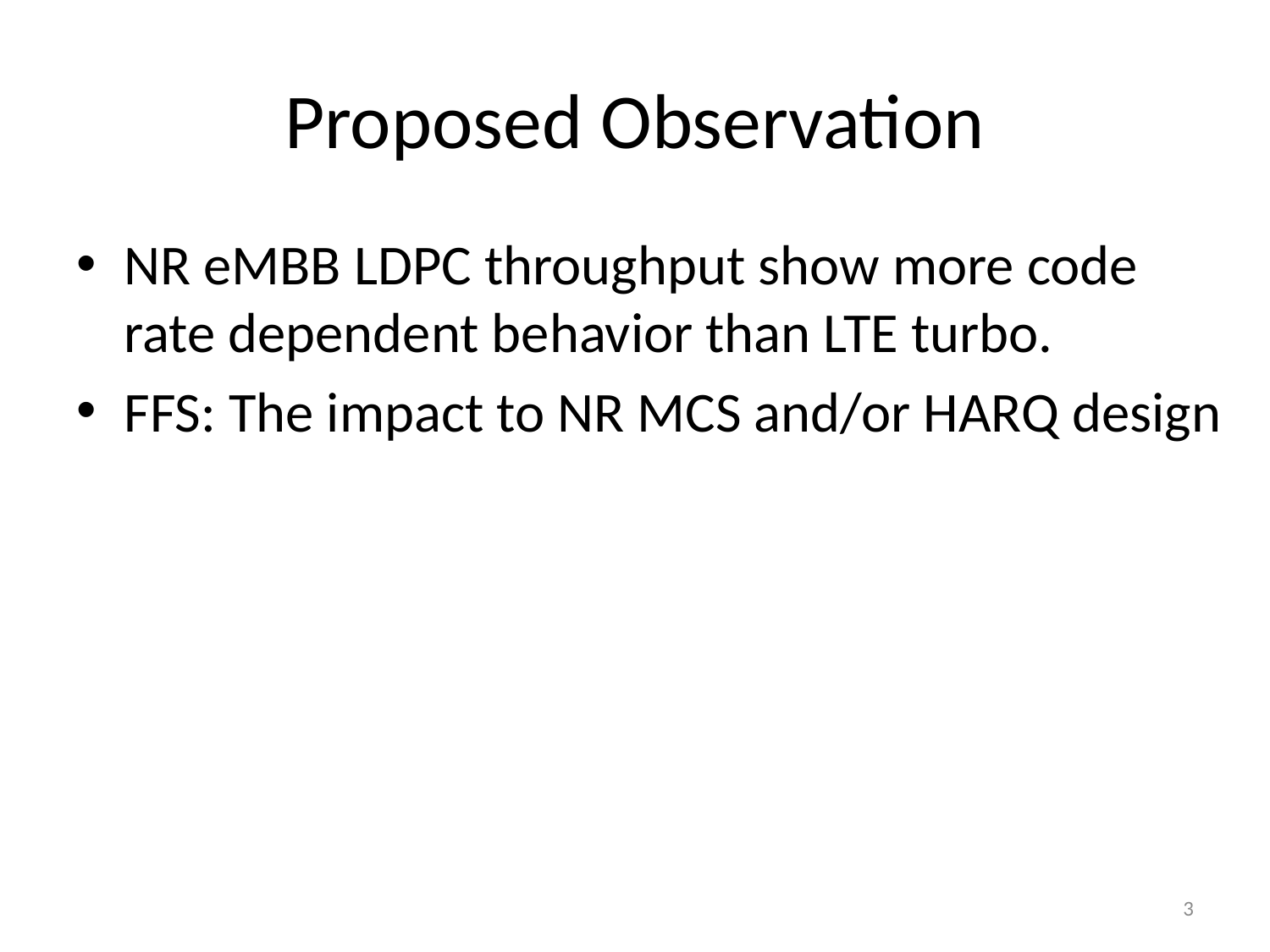

# Proposed Observation
NR eMBB LDPC throughput show more code rate dependent behavior than LTE turbo.
FFS: The impact to NR MCS and/or HARQ design
3